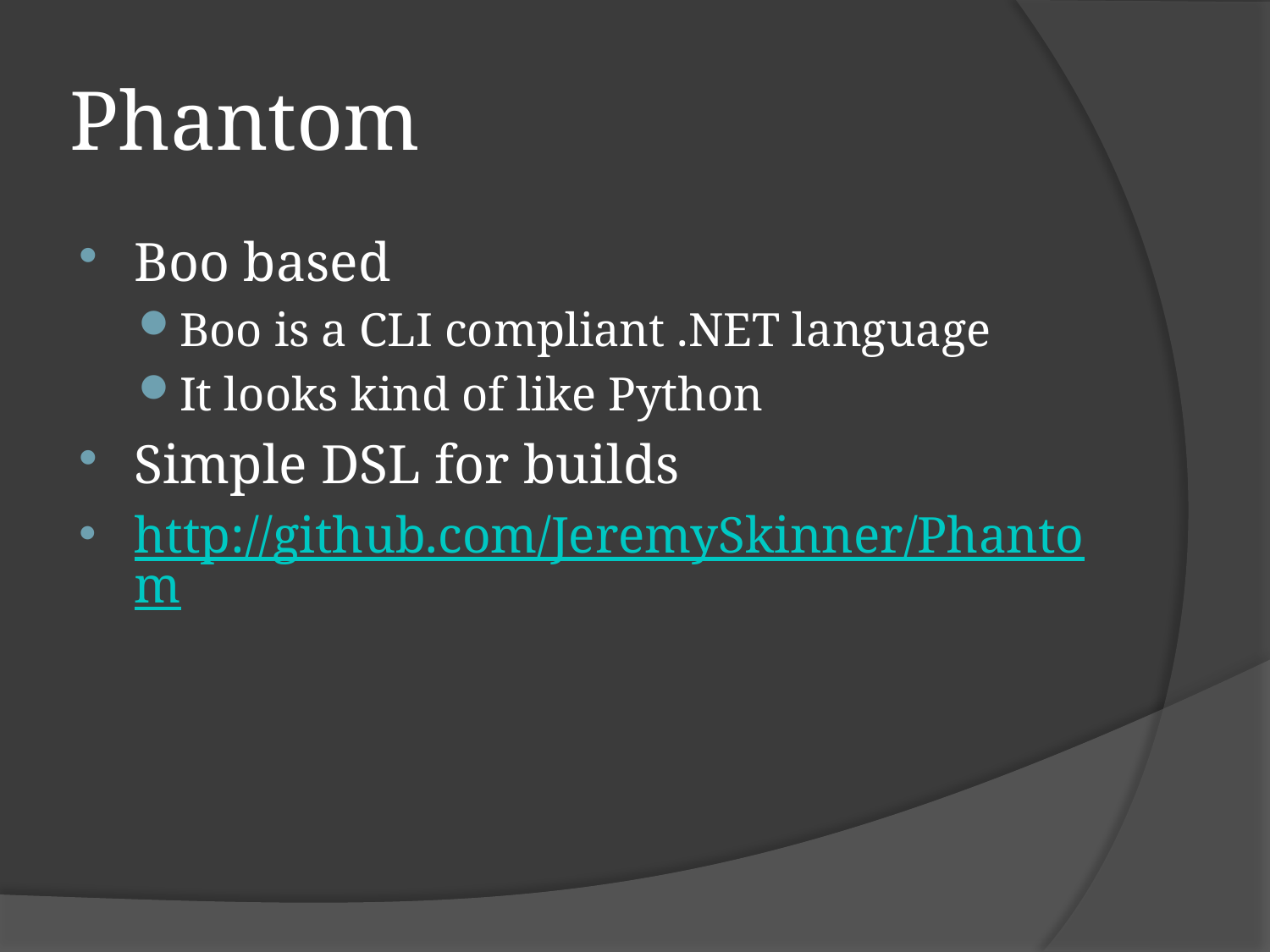

# Phantom
Boo based
Boo is a CLI compliant .NET language
It looks kind of like Python
Simple DSL for builds
http://github.com/JeremySkinner/Phantom